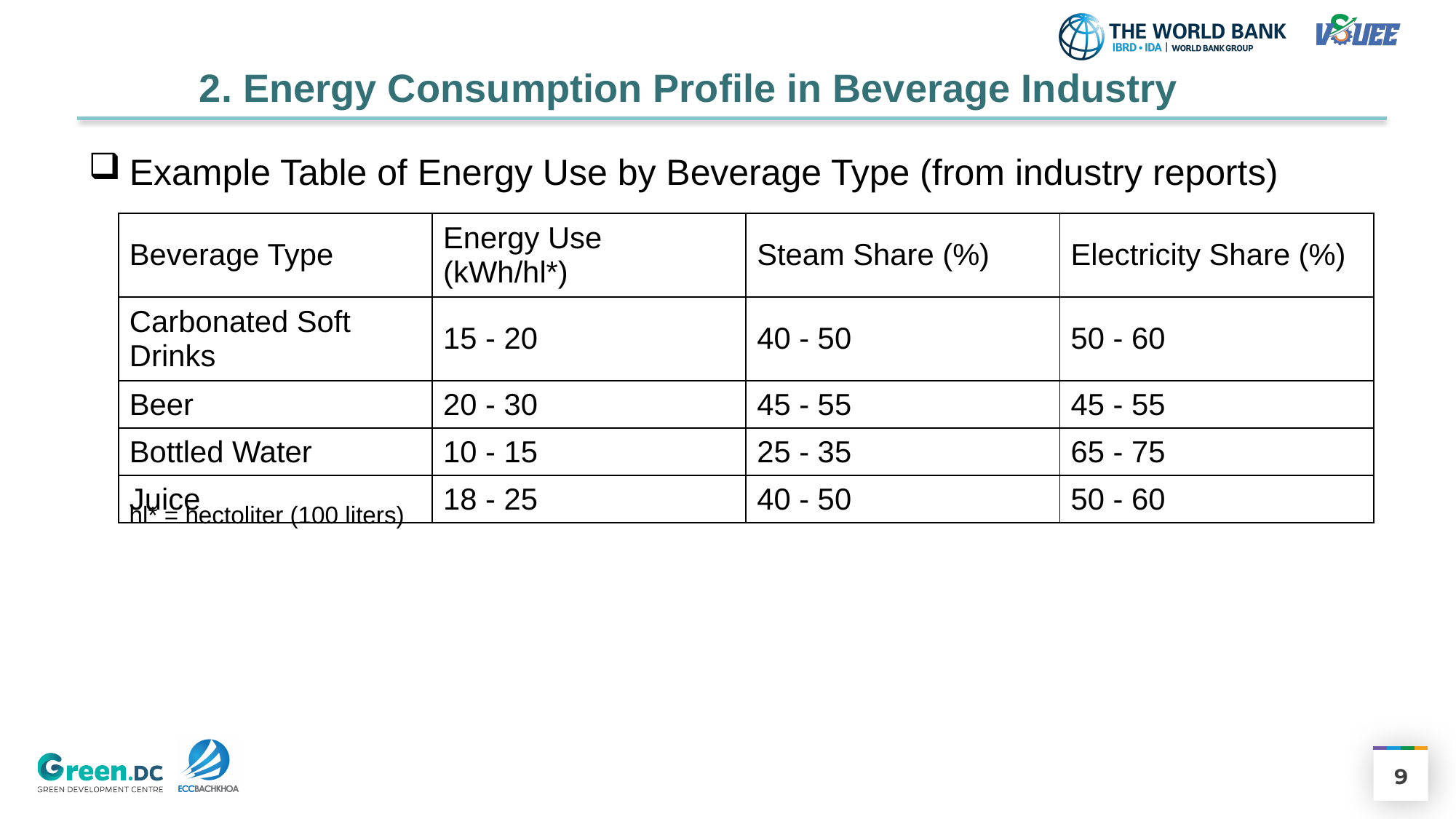

2. Energy Consumption Profile in Beverage Industry
Example Table of Energy Use by Beverage Type (from industry reports)

| Beverage Type | Energy Use (kWh/hl\*) | Steam Share (%) | Electricity Share (%) |
| --- | --- | --- | --- |
| Carbonated Soft Drinks | 15 - 20 | 40 - 50 | 50 - 60 |
| Beer | 20 - 30 | 45 - 55 | 45 - 55 |
| Bottled Water | 10 - 15 | 25 - 35 | 65 - 75 |
| Juice | 18 - 25 | 40 - 50 | 50 - 60 |
hl* = hectoliter (100 liters)